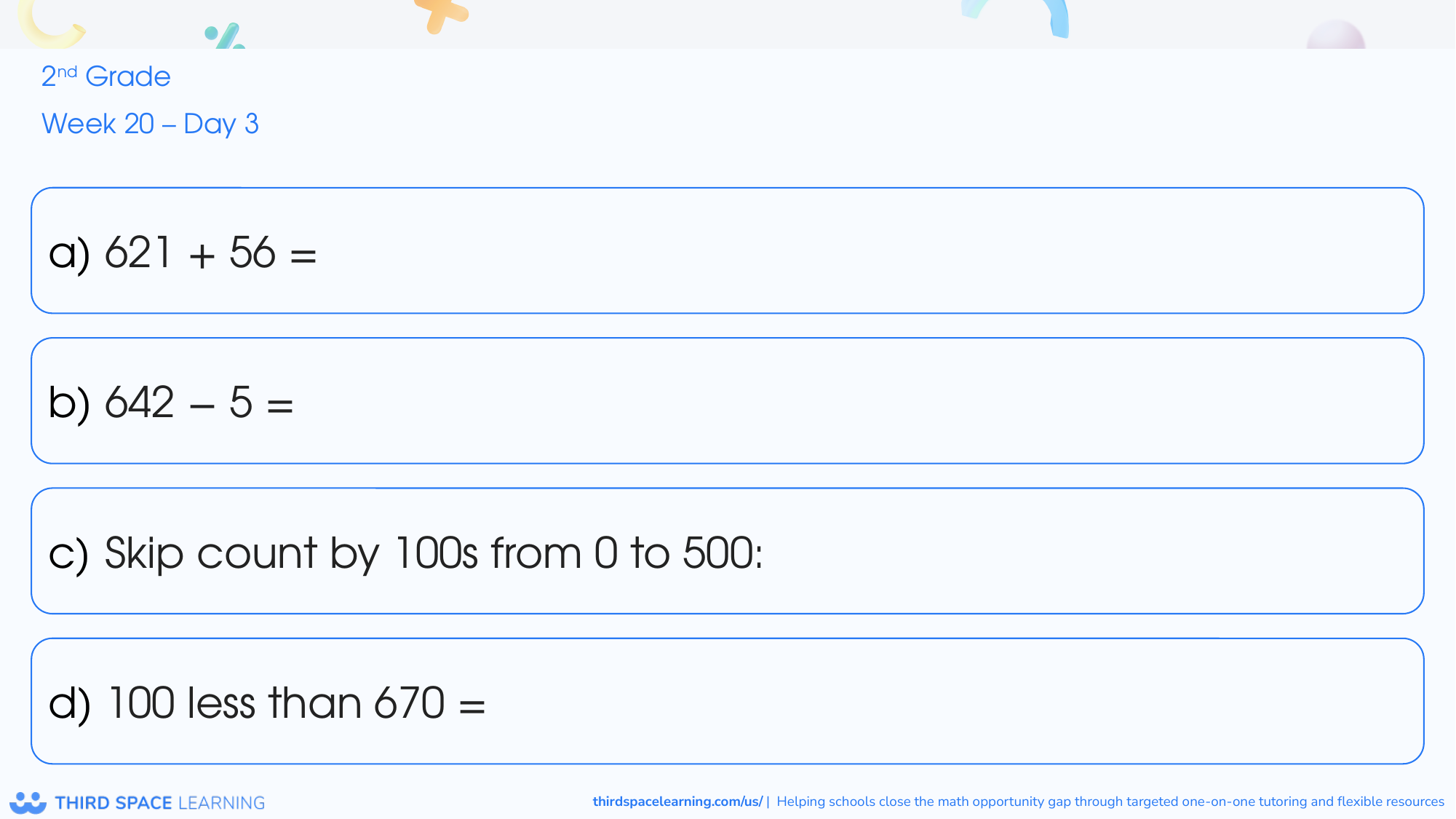

2nd Grade
Week 20 – Day 3
621 + 56 =
642 − 5 =
Skip count by 100s from 0 to 500:
100 less than 670 =